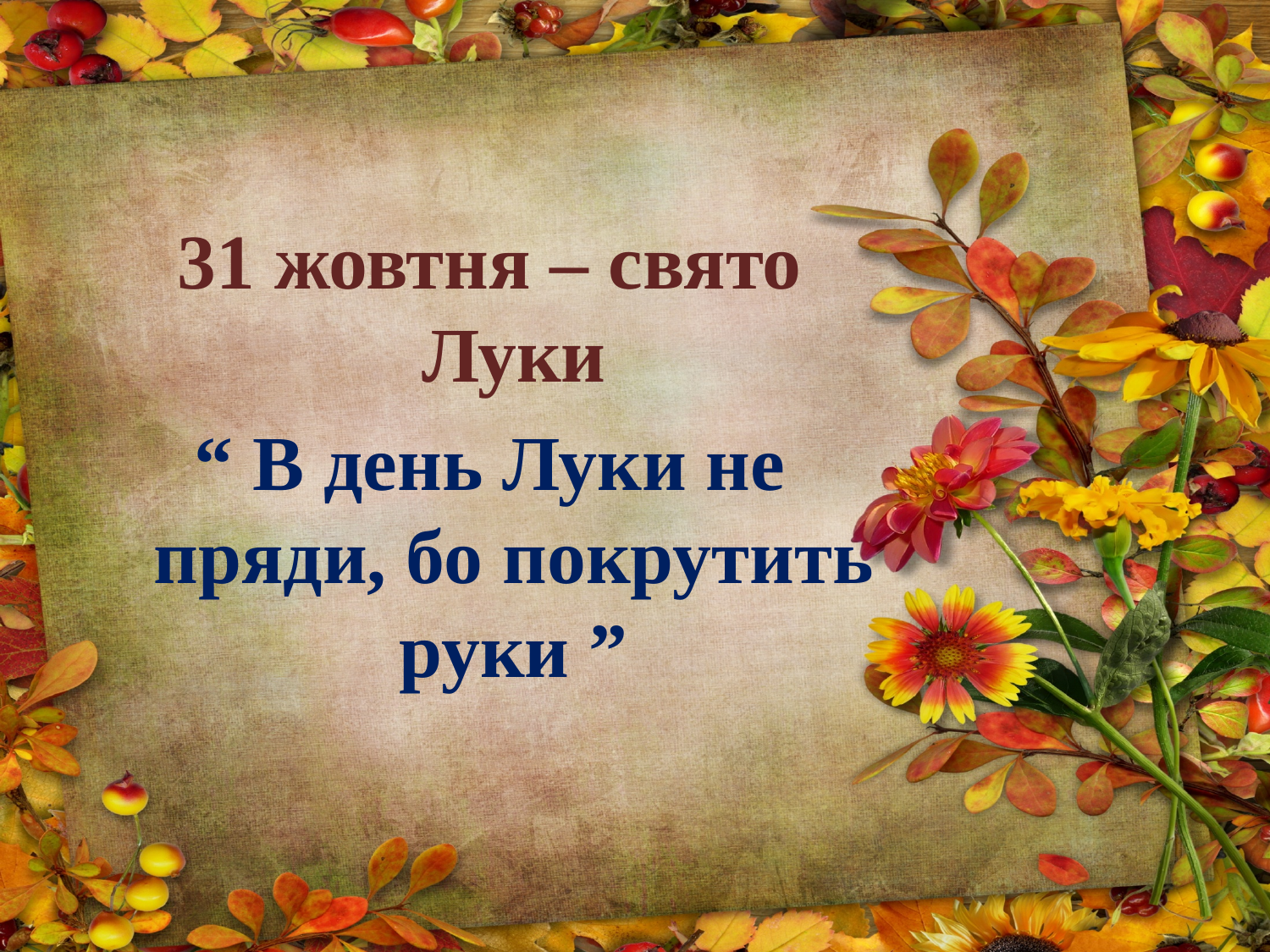

31 жовтня – свято Луки
“ В день Луки не пряди, бо покрутить руки ”